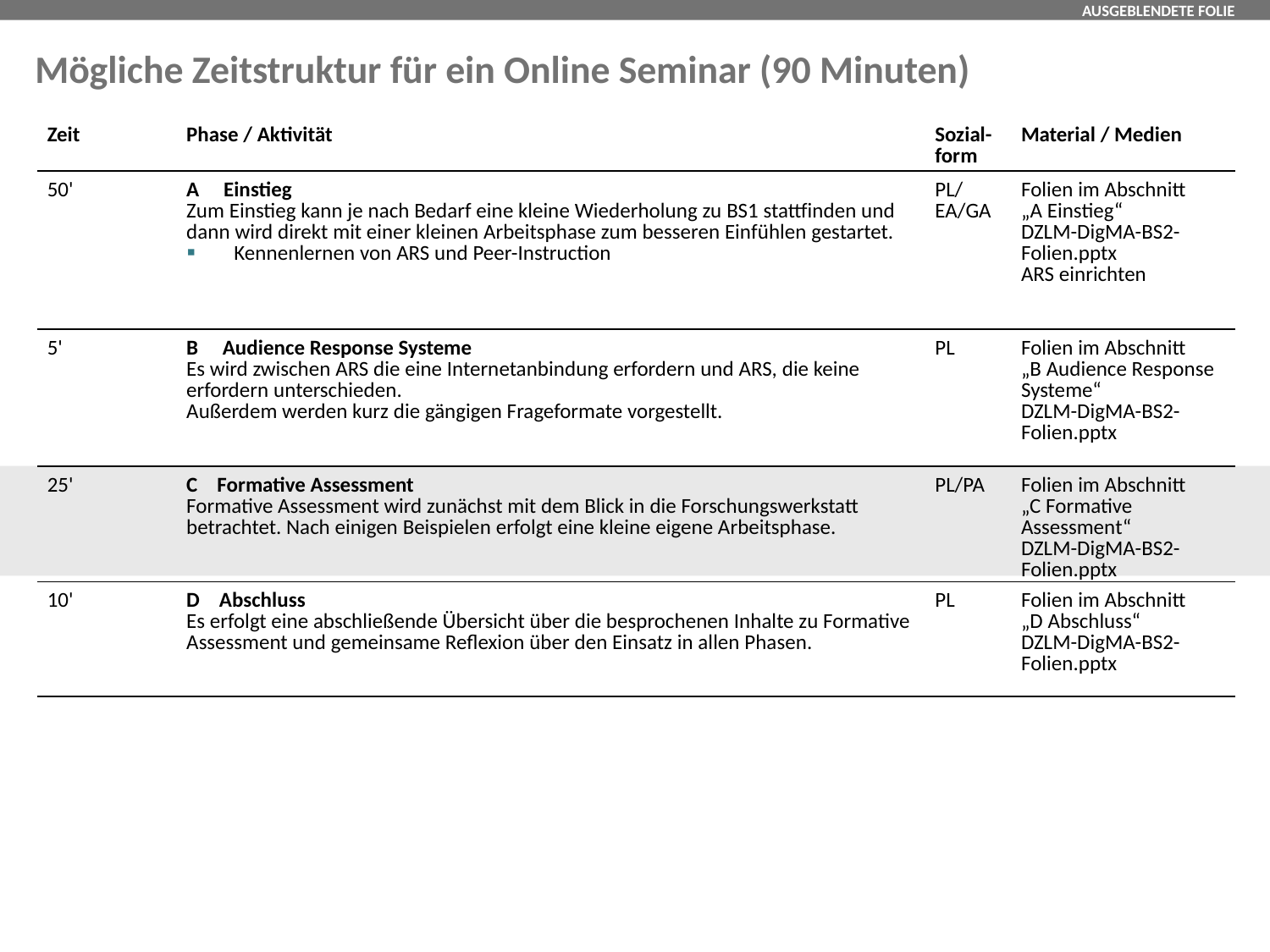

# Mögliche Zeitstruktur für ein Online Seminar (90 Minuten)
| Zeit | Phase / Aktivität | Sozial-form | Material / Medien |
| --- | --- | --- | --- |
| 50' | A Einstieg Zum Einstieg kann je nach Bedarf eine kleine Wiederholung zu BS1 stattfinden und dann wird direkt mit einer kleinen Arbeitsphase zum besseren Einfühlen gestartet. Kennenlernen von ARS und Peer-Instruction | PL/EA/GA | Folien im Abschnitt „A Einstieg“ DZLM-DigMA-BS2-Folien.pptx ARS einrichten |
| 5' | B Audience Response Systeme Es wird zwischen ARS die eine Internetanbindung erfordern und ARS, die keine erfordern unterschieden. Außerdem werden kurz die gängigen Frageformate vorgestellt. | PL | Folien im Abschnitt „B Audience Response Systeme“ DZLM-DigMA-BS2-Folien.pptx |
| 25' | C Formative Assessment Formative Assessment wird zunächst mit dem Blick in die Forschungswerkstatt betrachtet. Nach einigen Beispielen erfolgt eine kleine eigene Arbeitsphase. | PL/PA | Folien im Abschnitt „C Formative Assessment“ DZLM-DigMA-BS2-Folien.pptx |
| 10' | D Abschluss Es erfolgt eine abschließende Übersicht über die besprochenen Inhalte zu Formative Assessment und gemeinsame Reflexion über den Einsatz in allen Phasen. | PL | Folien im Abschnitt „D Abschluss“ DZLM-DigMA-BS2-Folien.pptx |